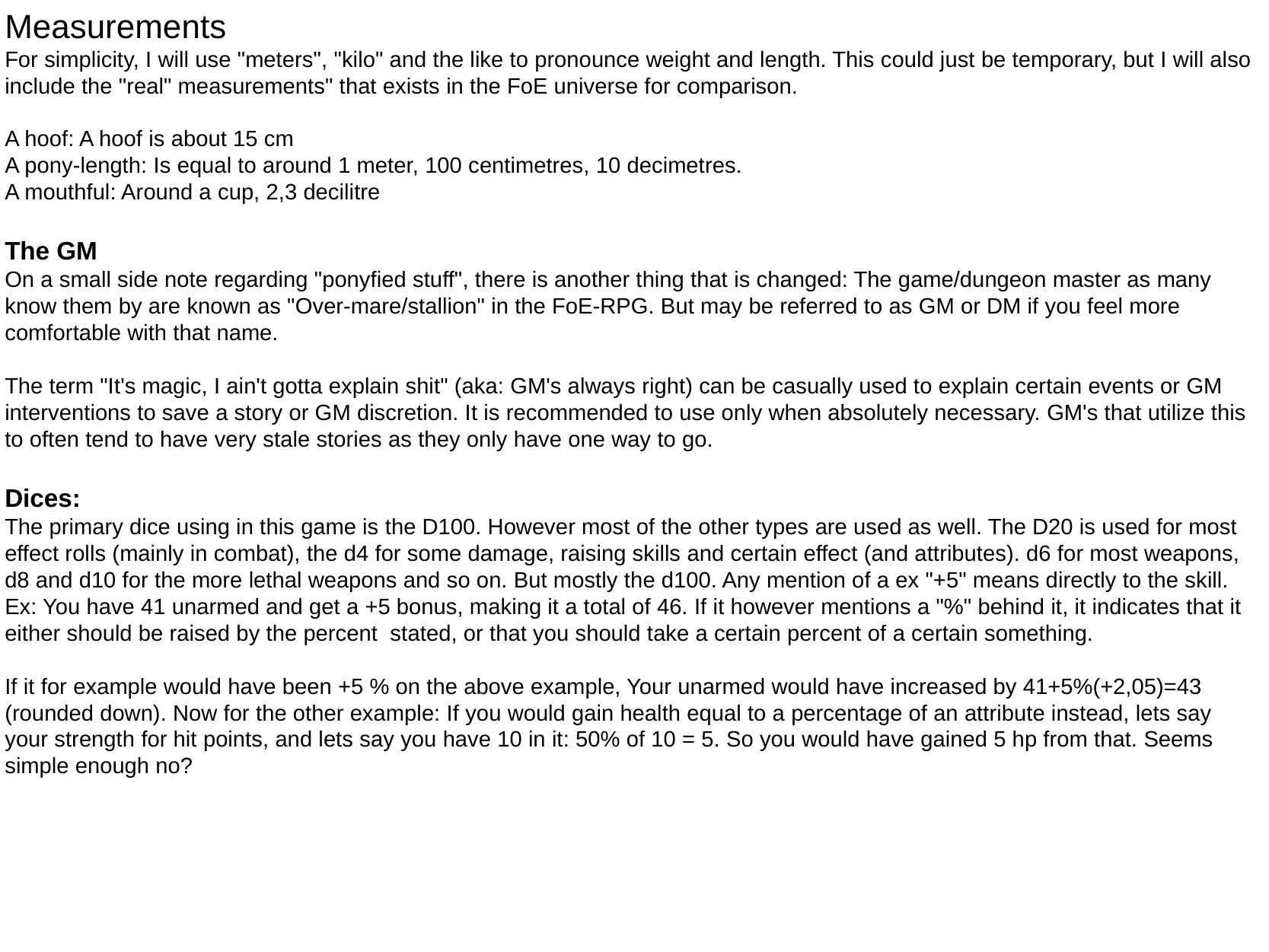

Measurements
For simplicity, I will use "meters", "kilo" and the like to pronounce weight and length. This could just be temporary, but I will also include the "real" measurements" that exists in the FoE universe for comparison.

A hoof: A hoof is about 15 cm
A pony-length: Is equal to around 1 meter, 100 centimetres, 10 decimetres.
A mouthful: Around a cup, 2,3 decilitre

The GM
On a small side note regarding "ponyfied stuff", there is another thing that is changed: The game/dungeon master as many know them by are known as "Over-mare/stallion" in the FoE-RPG. But may be referred to as GM or DM if you feel more comfortable with that name.

The term "It's magic, I ain't gotta explain shit" (aka: GM's always right) can be casually used to explain certain events or GM interventions to save a story or GM discretion. It is recommended to use only when absolutely necessary. GM's that utilize this to often tend to have very stale stories as they only have one way to go.

Dices:
The primary dice using in this game is the D100. However most of the other types are used as well. The D20 is used for most effect rolls (mainly in combat), the d4 for some damage, raising skills and certain effect (and attributes). d6 for most weapons, d8 and d10 for the more lethal weapons and so on. But mostly the d100. Any mention of a ex "+5" means directly to the skill. Ex: You have 41 unarmed and get a +5 bonus, making it a total of 46. If it however mentions a "%" behind it, it indicates that it either should be raised by the percent  stated, or that you should take a certain percent of a certain something.

If it for example would have been +5 % on the above example, Your unarmed would have increased by 41+5%(+2,05)=43 (rounded down). Now for the other example: If you would gain health equal to a percentage of an attribute instead, lets say your strength for hit points, and lets say you have 10 in it: 50% of 10 = 5. So you would have gained 5 hp from that. Seems simple enough no?